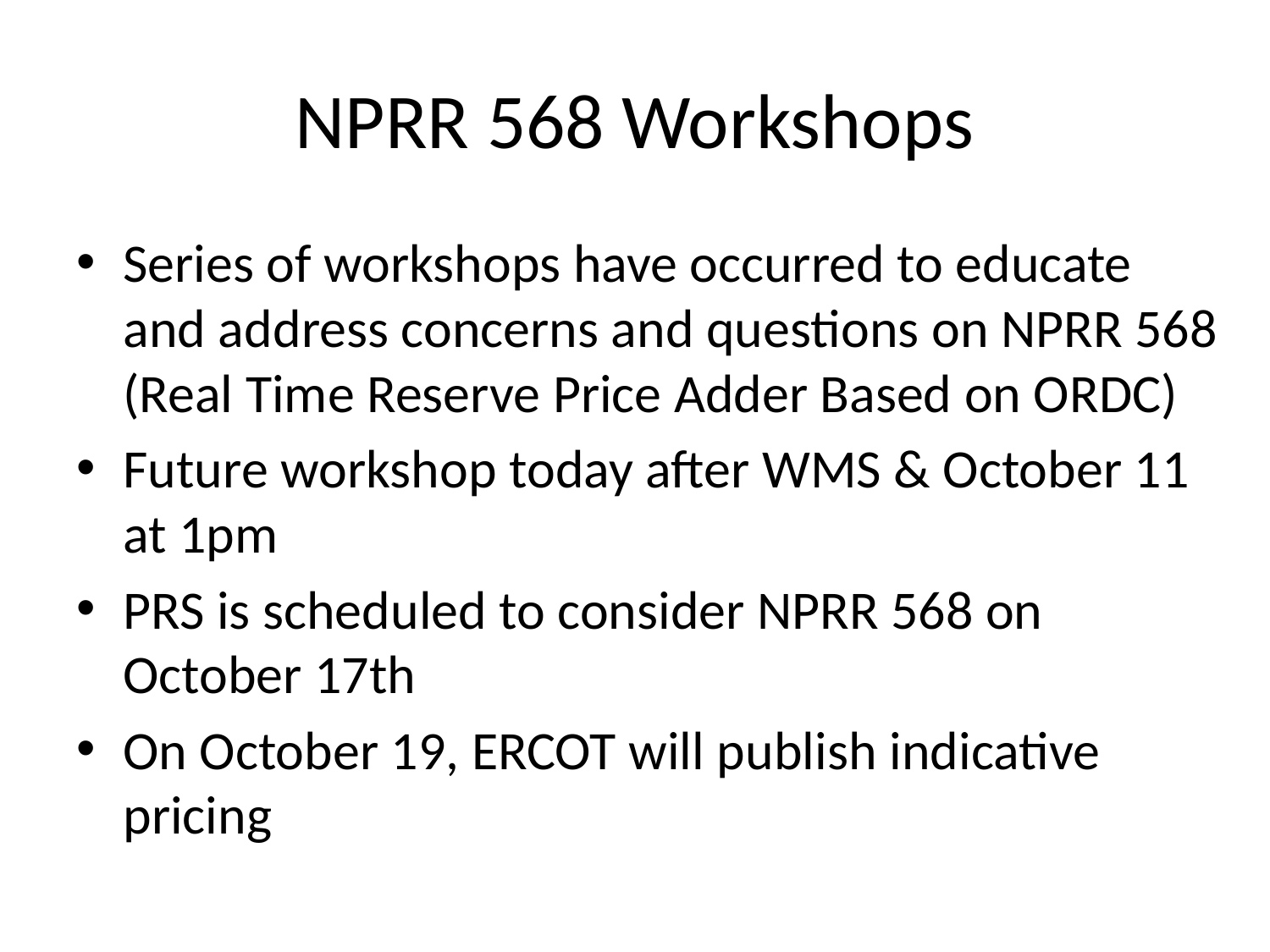

# NPRR 568 Workshops
Series of workshops have occurred to educate and address concerns and questions on NPRR 568 (Real Time Reserve Price Adder Based on ORDC)
Future workshop today after WMS & October 11 at 1pm
PRS is scheduled to consider NPRR 568 on October 17th
On October 19, ERCOT will publish indicative pricing